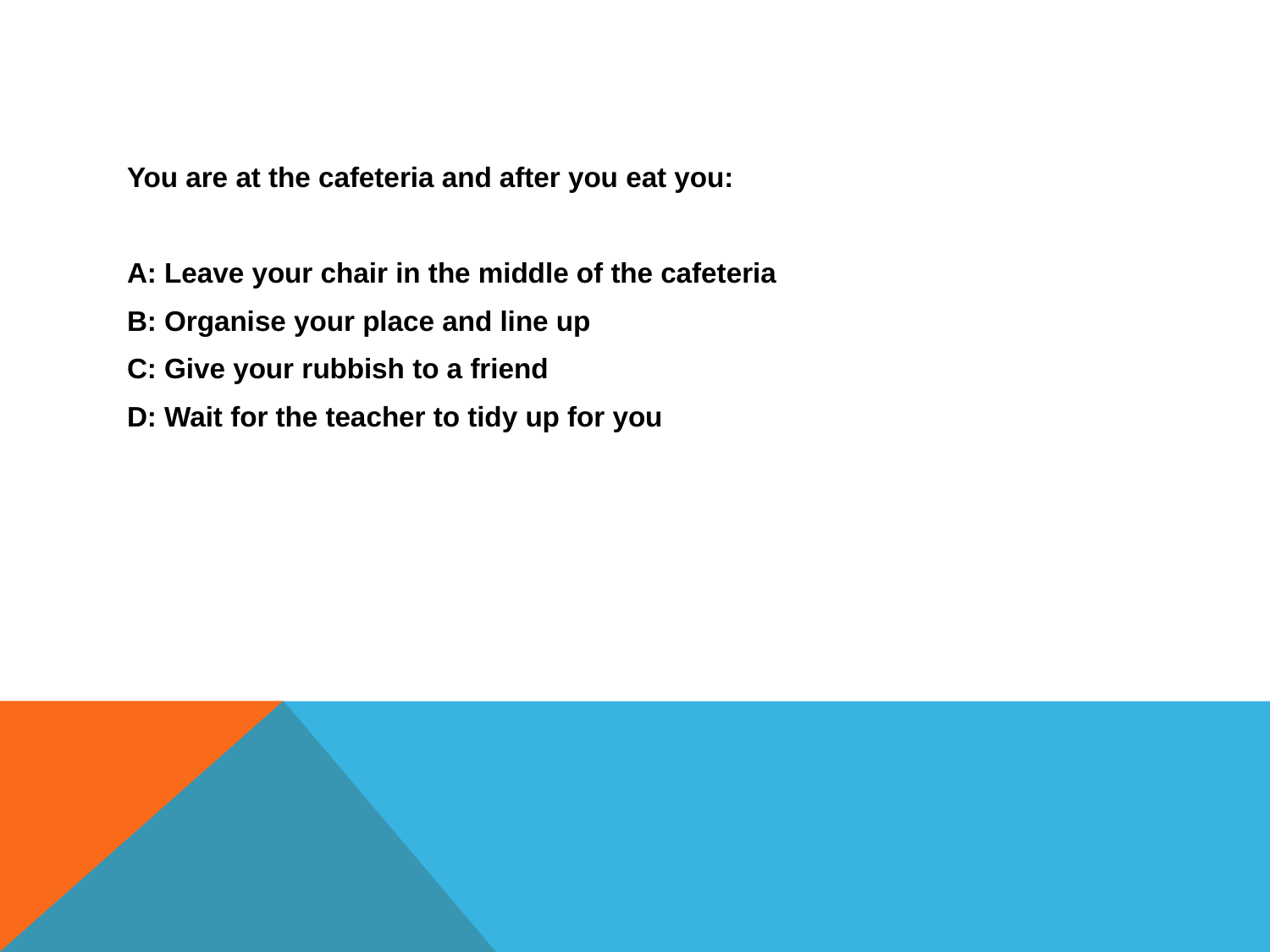

You are at the cafeteria and after you eat you:

A: Leave your chair in the middle of the cafeteria
B: Organise your place and line up
C: Give your rubbish to a friend
D: Wait for the teacher to tidy up for you